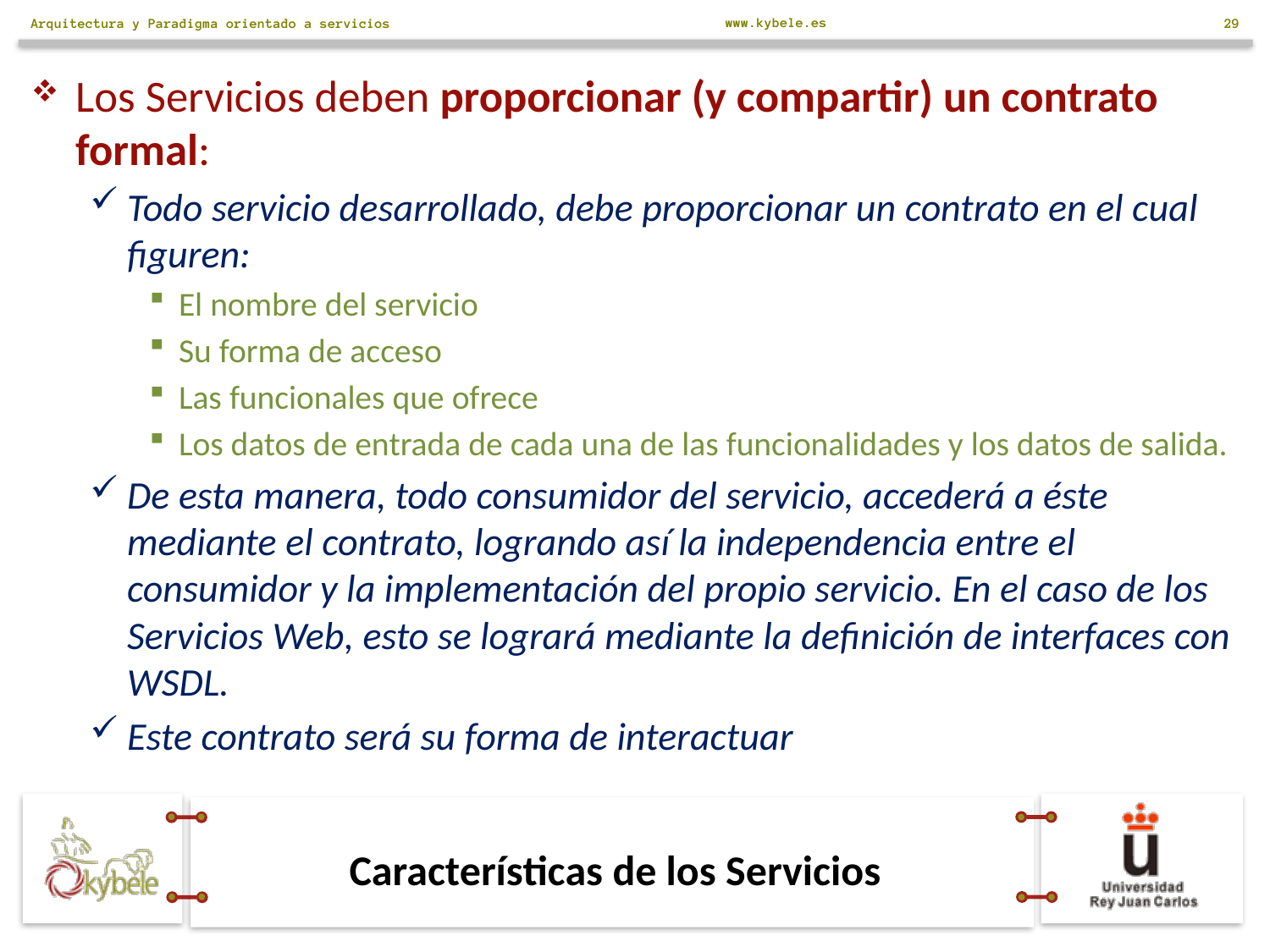

Arquitectura y Paradigma orientado a servicios
29
Los Servicios deben proporcionar (y compartir) un contrato formal:
Todo servicio desarrollado, debe proporcionar un contrato en el cual figuren:
El nombre del servicio
Su forma de acceso
Las funcionales que ofrece
Los datos de entrada de cada una de las funcionalidades y los datos de salida.
De esta manera, todo consumidor del servicio, accederá a éste mediante el contrato, logrando así la independencia entre el consumidor y la implementación del propio servicio. En el caso de los Servicios Web, esto se logrará mediante la definición de interfaces con WSDL.
Este contrato será su forma de interactuar
# Características de los Servicios